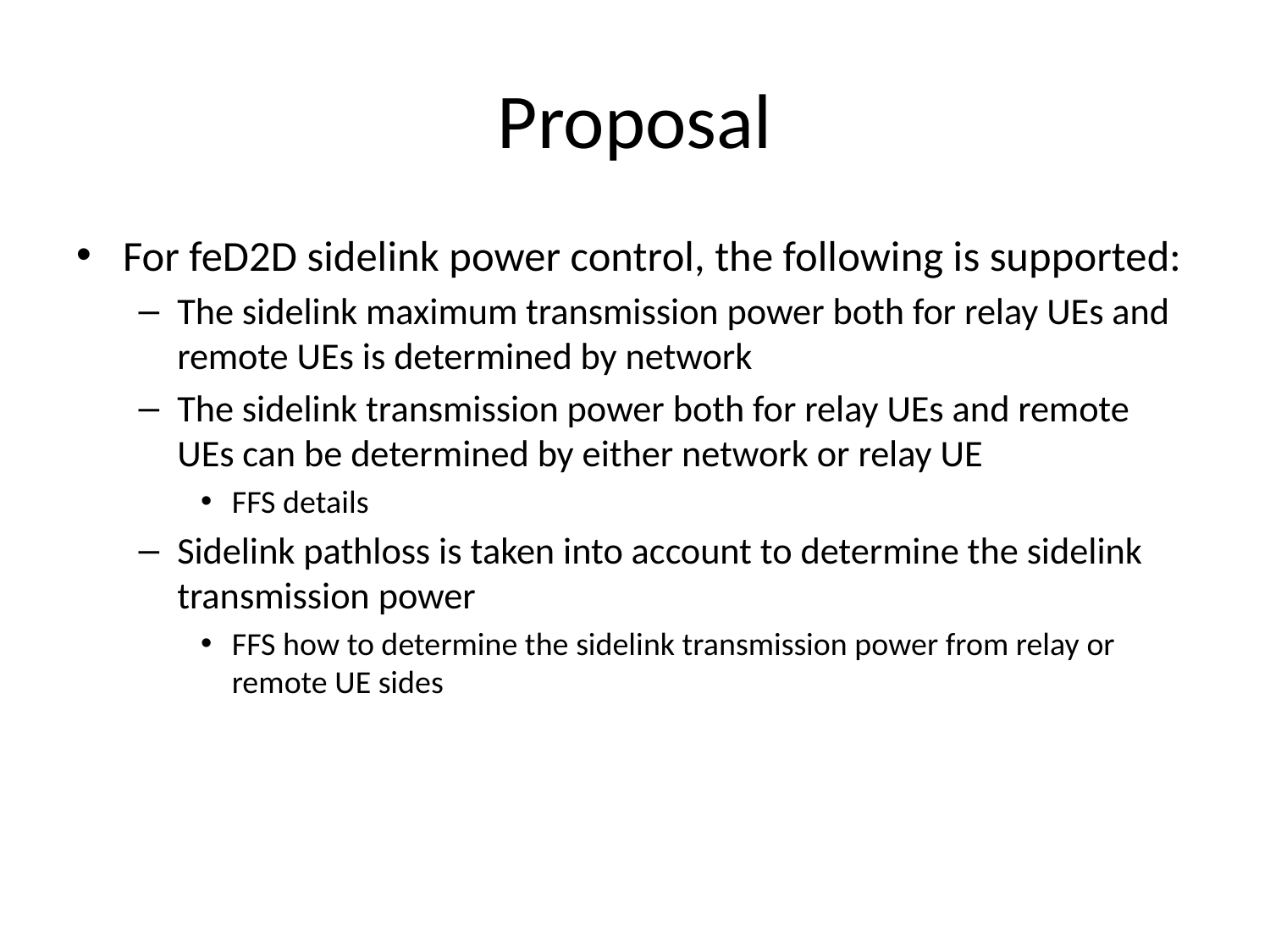

# Proposal
For feD2D sidelink power control, the following is supported:
The sidelink maximum transmission power both for relay UEs and remote UEs is determined by network
The sidelink transmission power both for relay UEs and remote UEs can be determined by either network or relay UE
FFS details
Sidelink pathloss is taken into account to determine the sidelink transmission power
FFS how to determine the sidelink transmission power from relay or remote UE sides